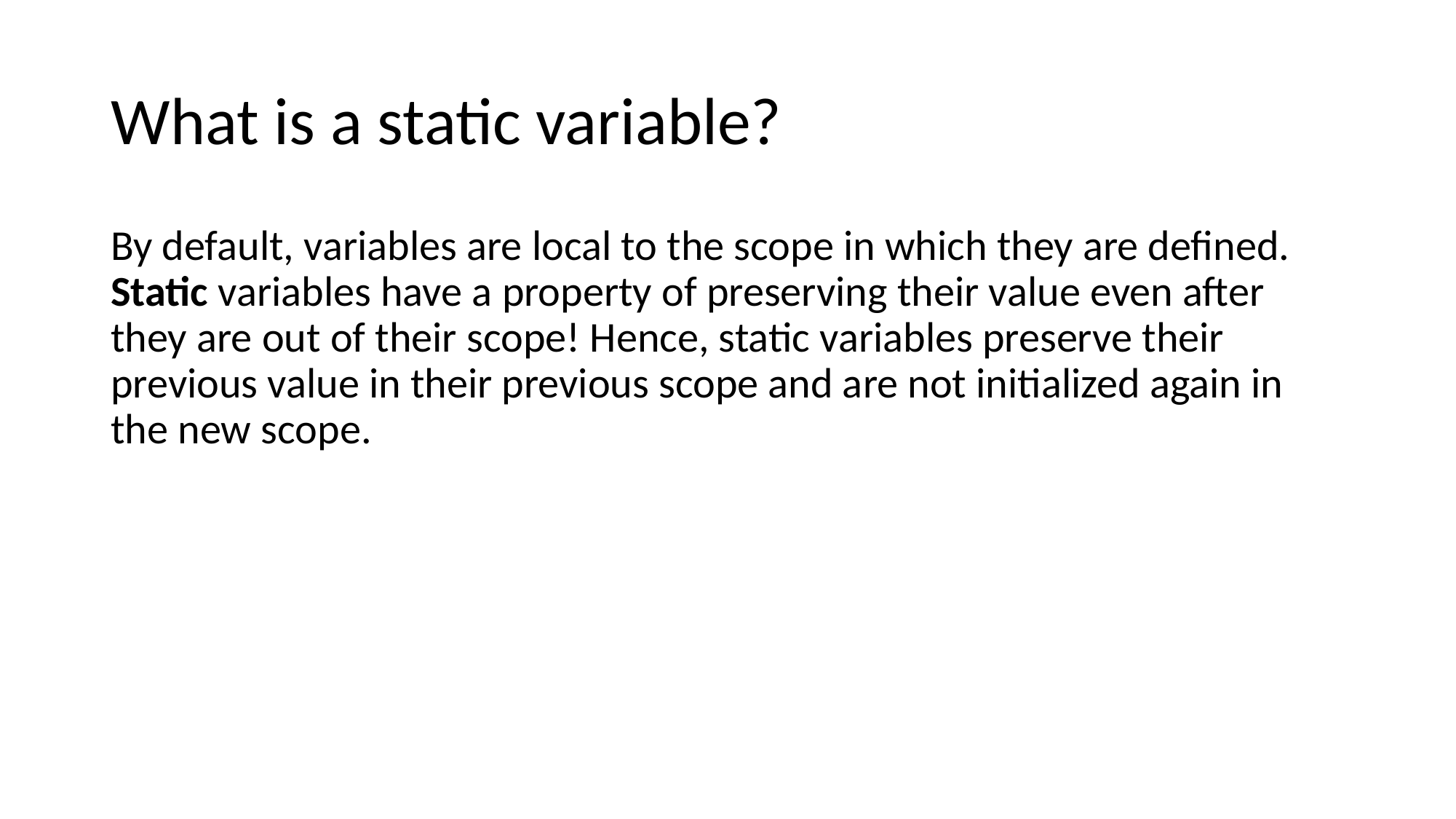

# What is a static variable?
By default, variables are local to the scope in which they are defined. Static variables have a property of preserving their value even after they are out of their scope! Hence, static variables preserve their previous value in their previous scope and are not initialized again in the new scope.